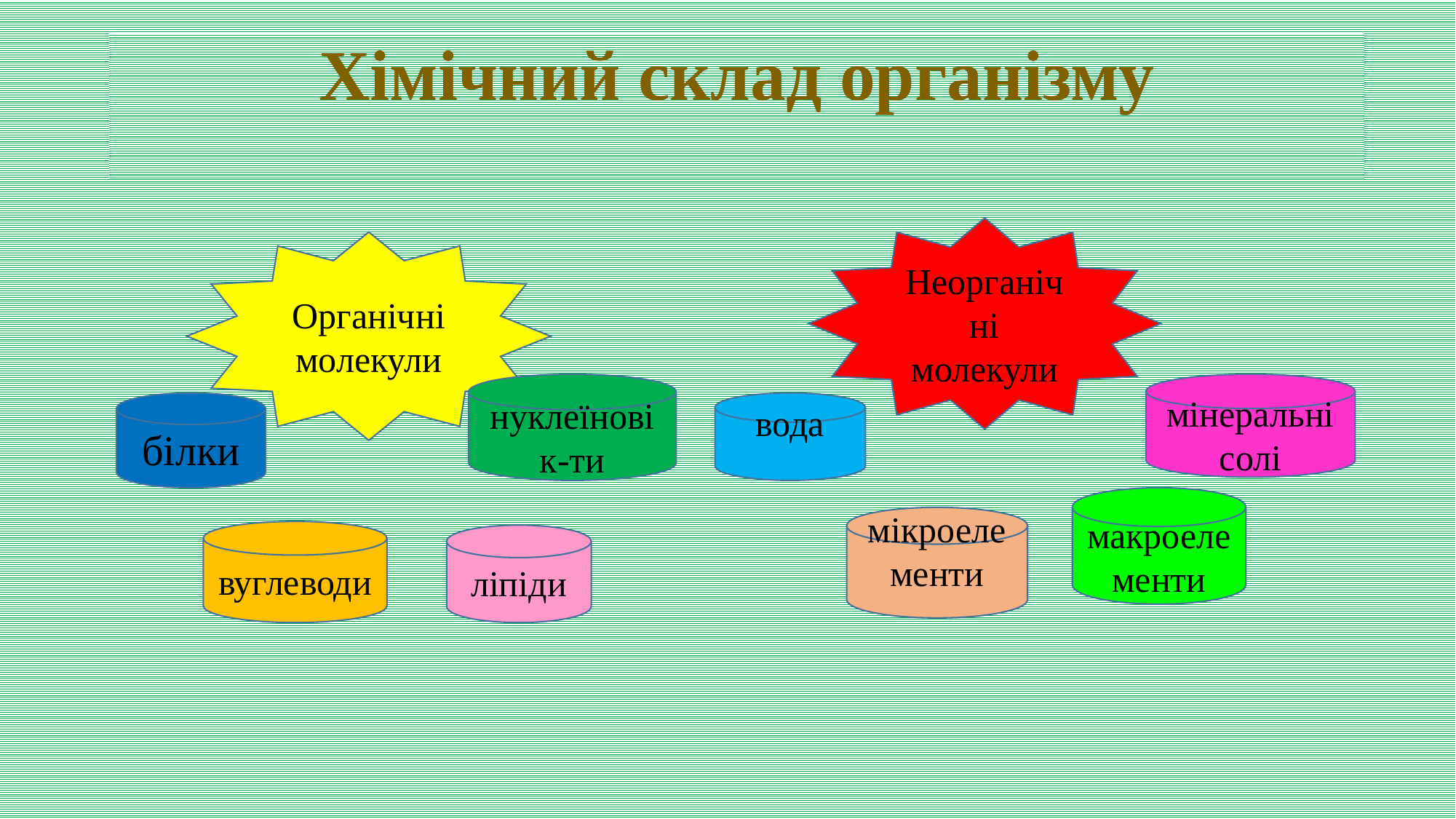

# Хімічний склад організму

Неорганічні молекули
Органічні молекули
нуклеїнові к-ти
мінеральні солі
білки
вода

макроелементи
мікроелементи

вуглеводи
ліпіди